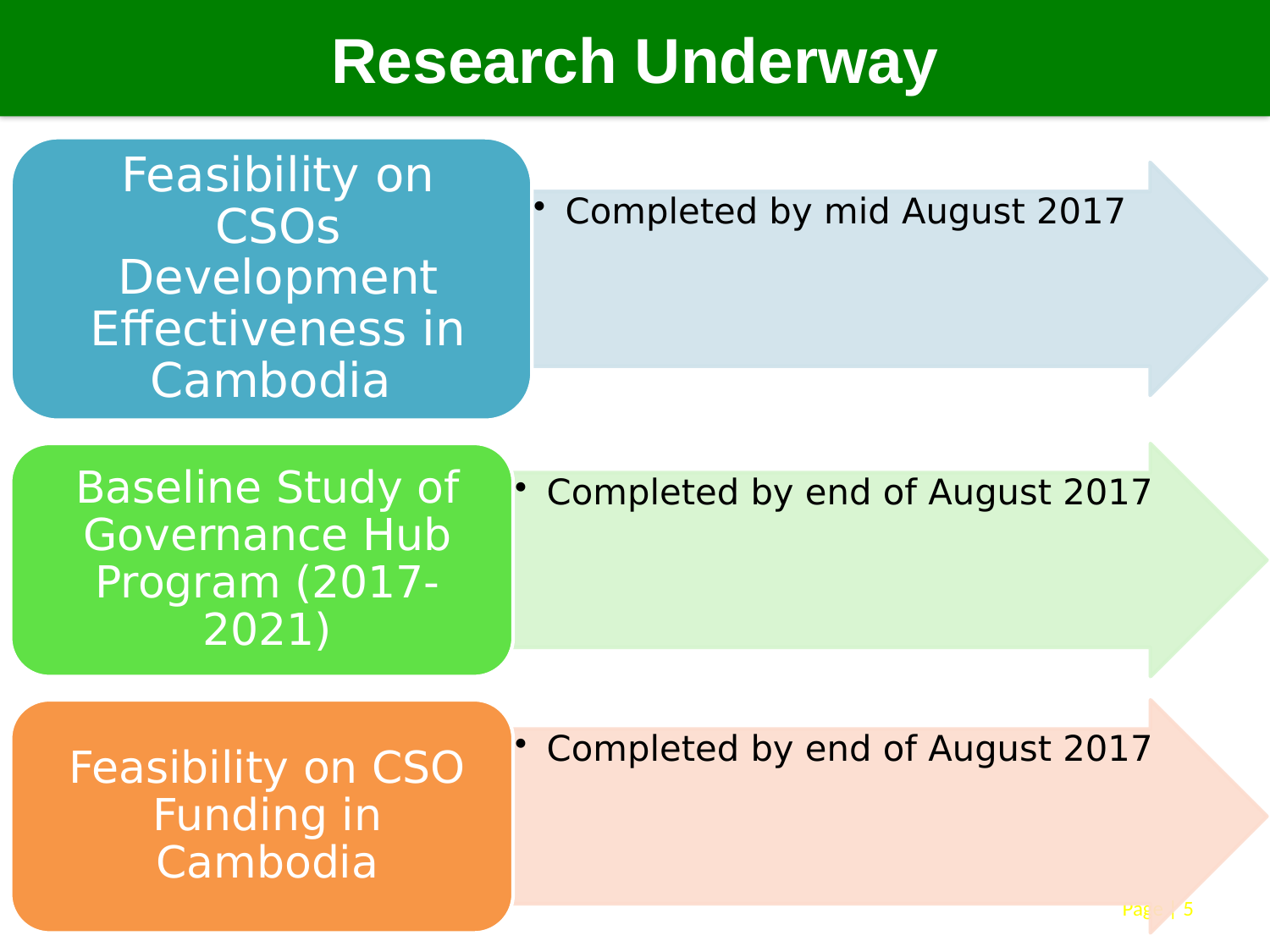

Research Underway
Completed by mid August 2017
Feasibility on CSOs Development Effectiveness in Cambodia
Completed by end of August 2017
Baseline Study of Governance Hub Program (2017-2021)
Completed by end of August 2017
Feasibility on CSO Funding in Cambodia
Page | 5